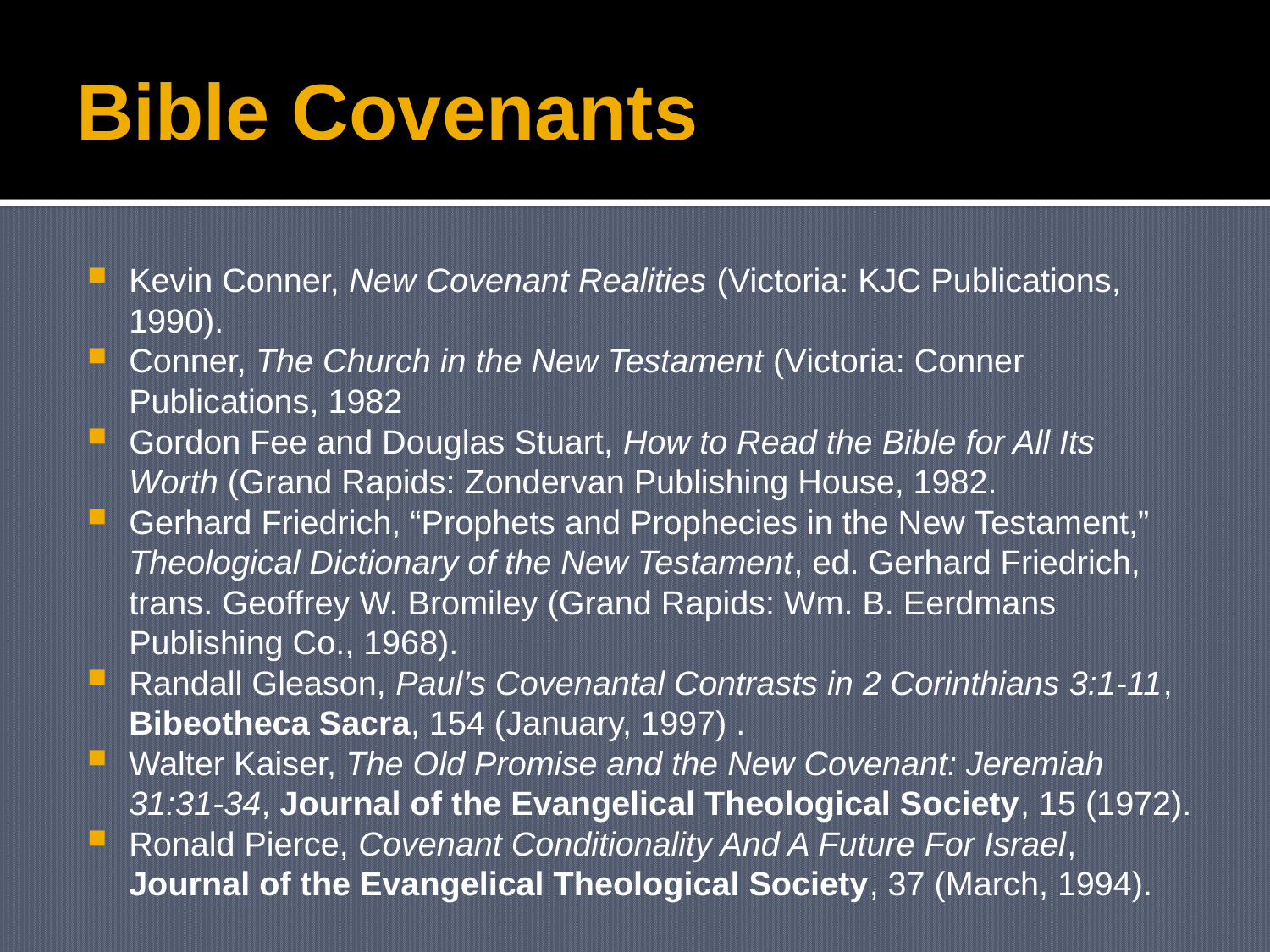

# Bible Covenants
Kevin Conner, New Covenant Realities (Victoria: KJC Publications, 1990).
Conner, The Church in the New Testament (Victoria: Conner Publications, 1982
Gordon Fee and Douglas Stuart, How to Read the Bible for All Its Worth (Grand Rapids: Zondervan Publishing House, 1982.
Gerhard Friedrich, “Prophets and Prophecies in the New Testament,” Theological Dictionary of the New Testament, ed. Gerhard Friedrich, trans. Geoffrey W. Bromiley (Grand Rapids: Wm. B. Eerdmans Publishing Co., 1968).
Randall Gleason, Paul’s Covenantal Contrasts in 2 Corinthians 3:1-11, Bibeotheca Sacra, 154 (January, 1997) .
Walter Kaiser, The Old Promise and the New Covenant: Jeremiah 31:31-34, Journal of the Evangelical Theological Society, 15 (1972).
Ronald Pierce, Covenant Conditionality And A Future For Israel, Journal of the Evangelical Theological Society, 37 (March, 1994).